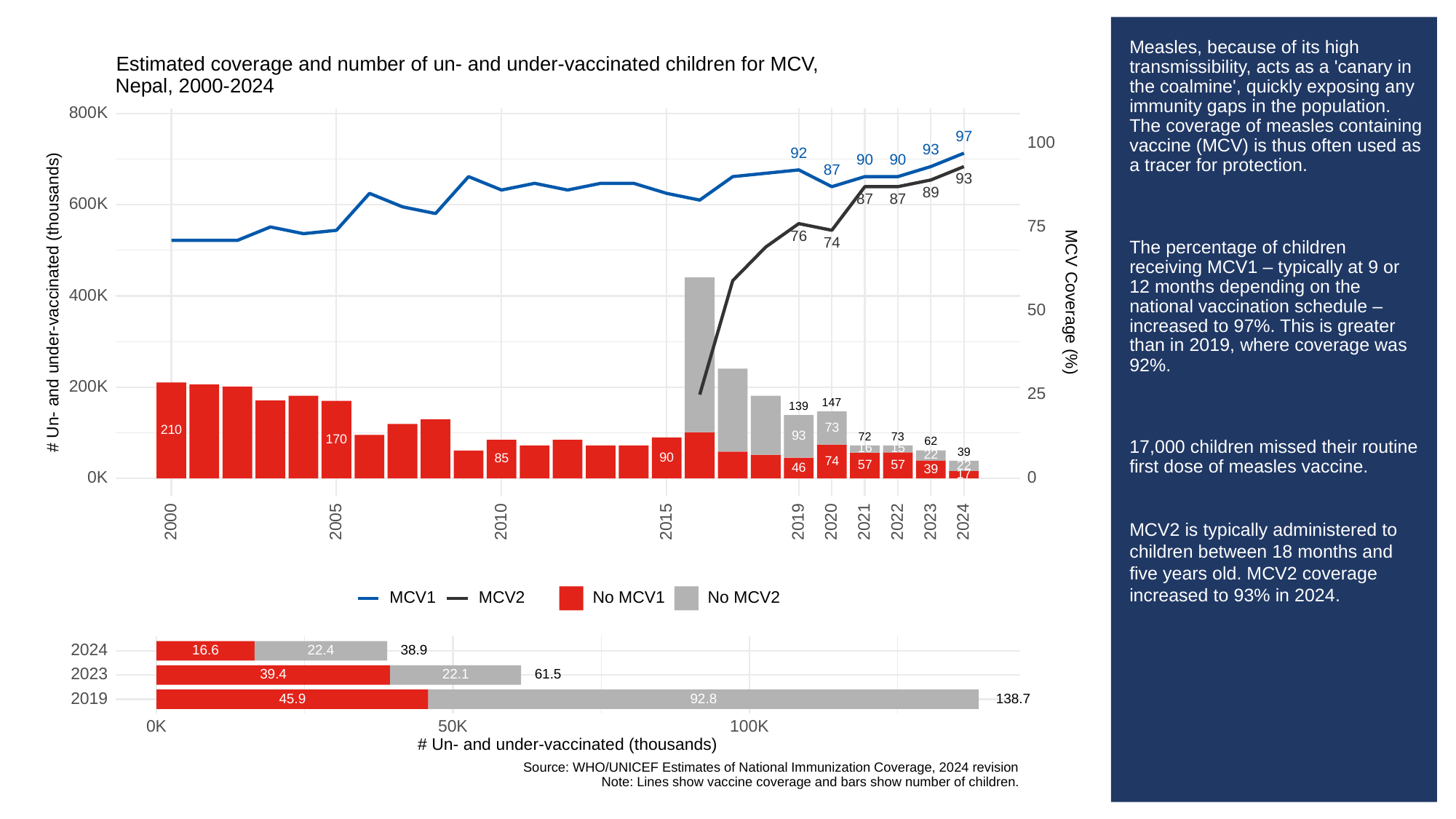

# Measles, because of its high transmissibility, acts as a 'canary in the coalmine', quickly exposing any immunity gaps in the population. The coverage of measles containing vaccine (MCV) is thus often used as a tracer for protection.

The percentage of children receiving MCV1 – typically at 9 or 12 months depending on the national vaccination schedule – increased to 97%. This is greater than in 2019, where coverage was 92%.

17,000 children missed their routine first dose of measles vaccine.

MCV2 is typically administered to children between 18 months and five years old. MCV2 coverage increased to 93% in 2024.

Estimated coverage and number of un- and under-vaccinated children for MCV,
Nepal, 2000-2024
800K

97
100
93
92

90
90

87

93
89
87
87
600K

75
76
74

400K
# Un- and under-vaccinated (thousands)
MCV Coverage (%)

50

200K

25

147

139

73

210
93

73

72

170

62

15
16

39

22

90
85

74

57
57
22
46
39
17

0K
0

2023
2000
2005
2010
2015
2019
2020
2021
2022
2024

MCV1
MCV2
No MCV1
No MCV2

2024
38.9
16.6
22.4

2023
39.4
61.5
22.1

2019
138.7
45.9
92.8

0K
50K
100K
# Un- and under-vaccinated (thousands)
Source: WHO/UNICEF Estimates of National Immunization Coverage, 2024 revision
Note: Lines show vaccine coverage and bars show number of children.